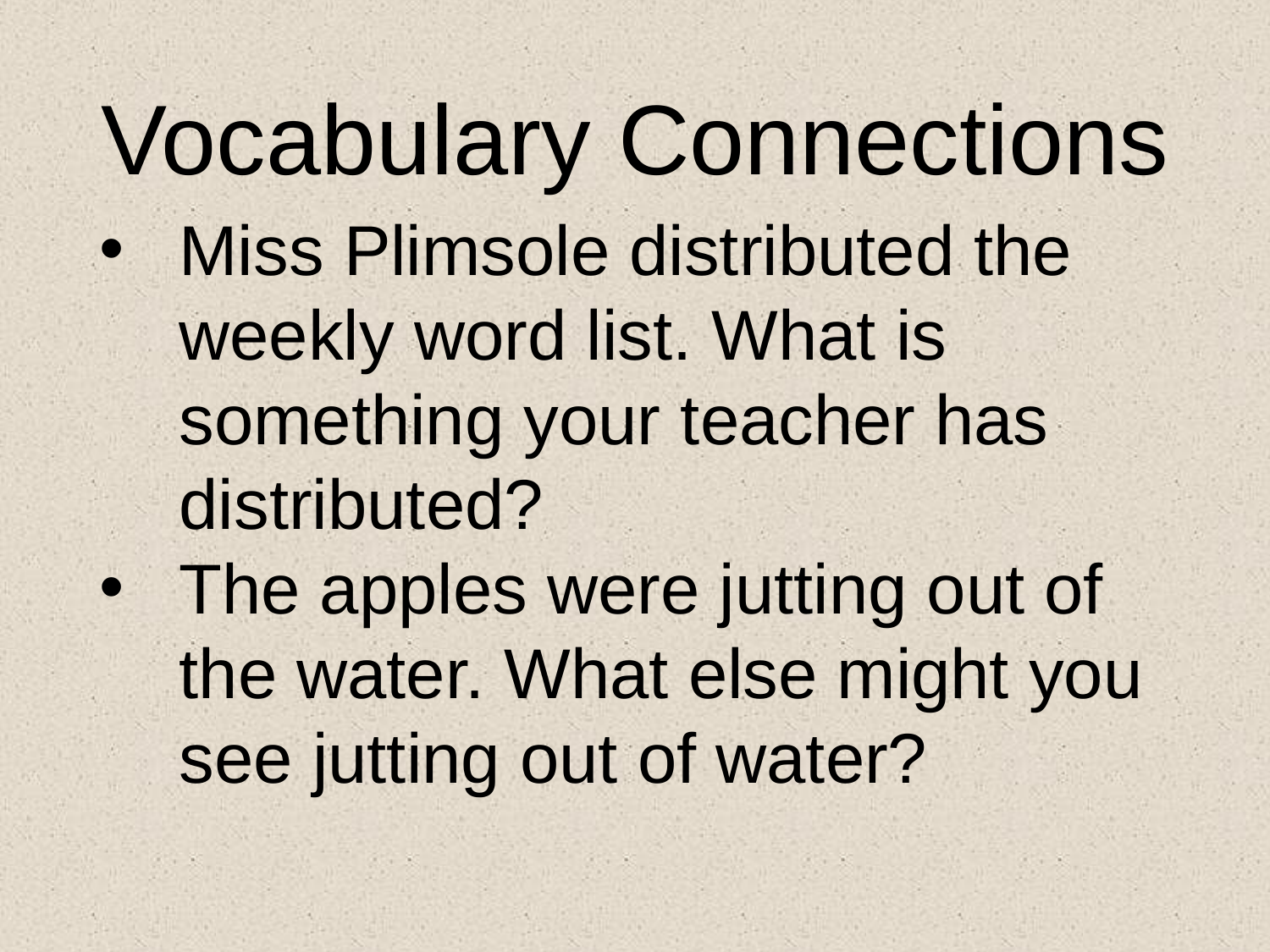

# Vocabulary Connections
Miss Plimsole distributed the weekly word list. What is something your teacher has distributed?
The apples were jutting out of the water. What else might you see jutting out of water?